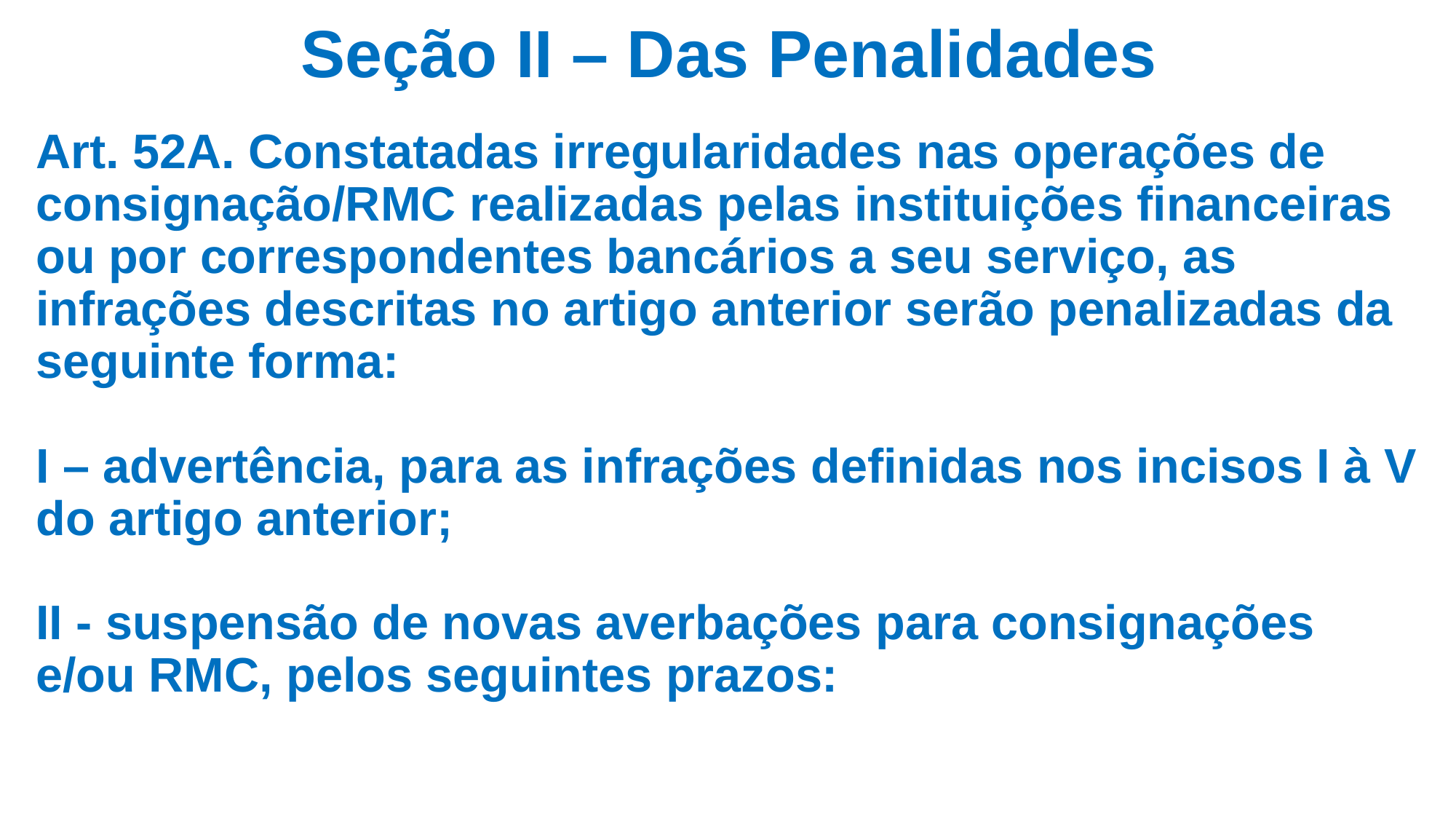

Seção II – Das Penalidades
# Art. 52A. Constatadas irregularidades nas operações de consignação/RMC realizadas pelas instituições financeiras ou por correspondentes bancários a seu serviço, as infrações descritas no artigo anterior serão penalizadas da seguinte forma: I – advertência, para as infrações definidas nos incisos I à V do artigo anterior; II - suspensão de novas averbações para consignações e/ou RMC, pelos seguintes prazos: